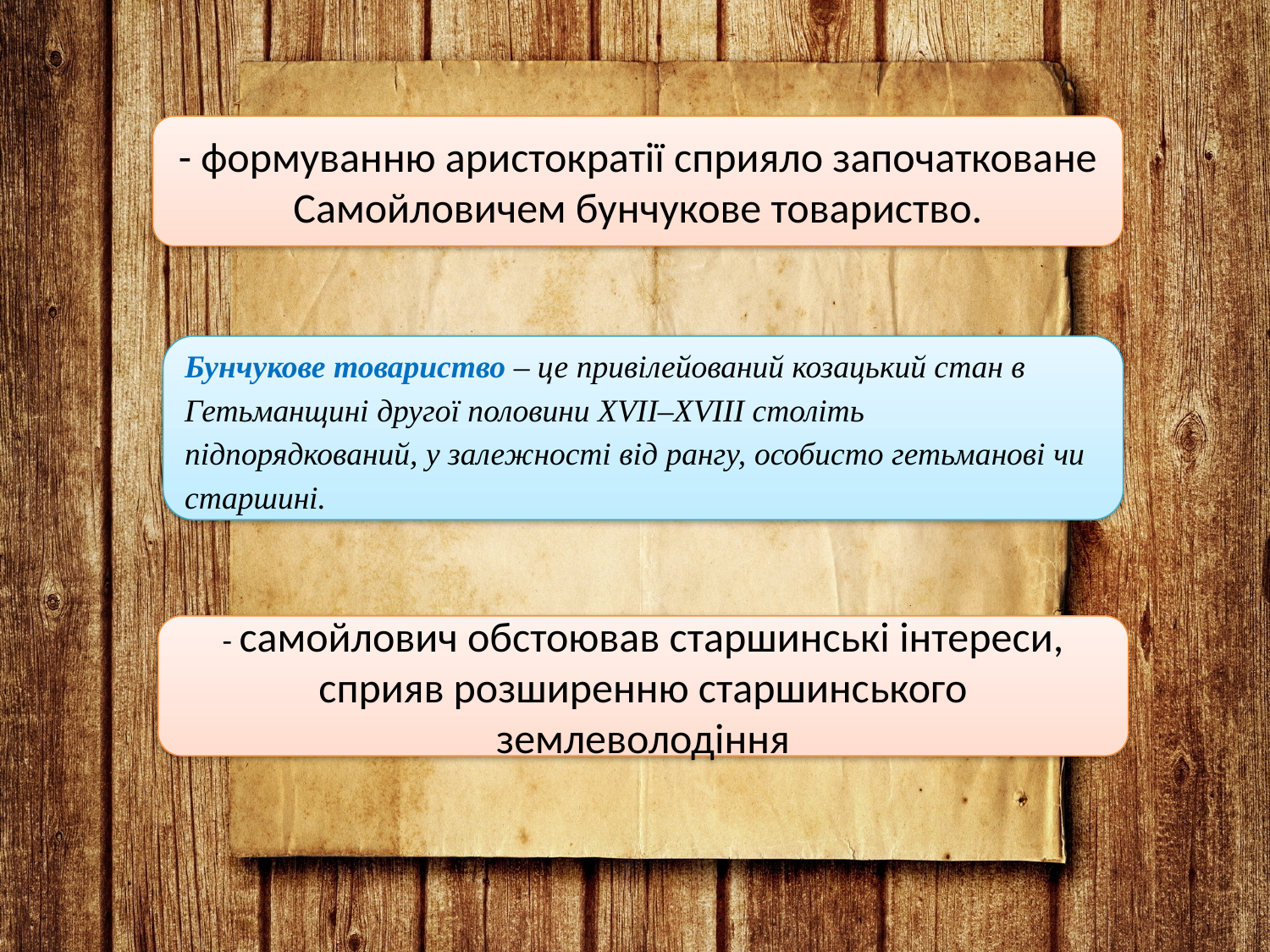

- формуванню аристократії сприяло започатковане Самойловичем бунчукове товариство.
Бунчукове товариство – це привілейований козацький стан в Гетьманщині другої половини XVII–XVIII століть підпорядкований, у залежності від рангу, особисто гетьманові чи старшині.
- самойлович обстоював старшинські інтереси, сприяв розширенню старшинського землеволодіння